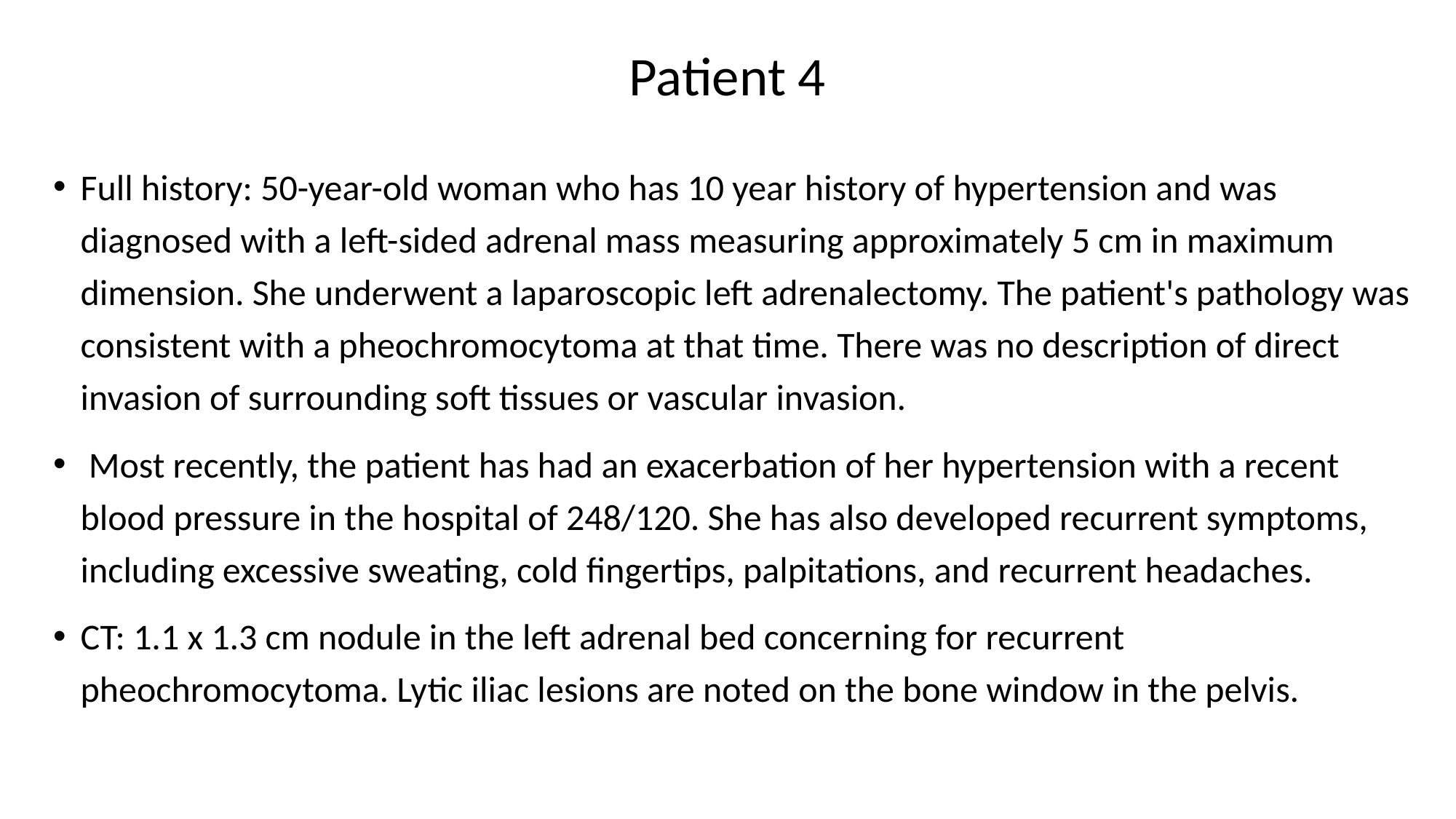

# Patient 4
Full history: 50-year-old woman who has 10 year history of hypertension and was diagnosed with a left-sided adrenal mass measuring approximately 5 cm in maximum dimension. She underwent a laparoscopic left adrenalectomy. The patient's pathology was consistent with a pheochromocytoma at that time. There was no description of direct invasion of surrounding soft tissues or vascular invasion.
 Most recently, the patient has had an exacerbation of her hypertension with a recent blood pressure in the hospital of 248/120. She has also developed recurrent symptoms, including excessive sweating, cold fingertips, palpitations, and recurrent headaches.
CT: 1.1 x 1.3 cm nodule in the left adrenal bed concerning for recurrent pheochromocytoma. Lytic iliac lesions are noted on the bone window in the pelvis.